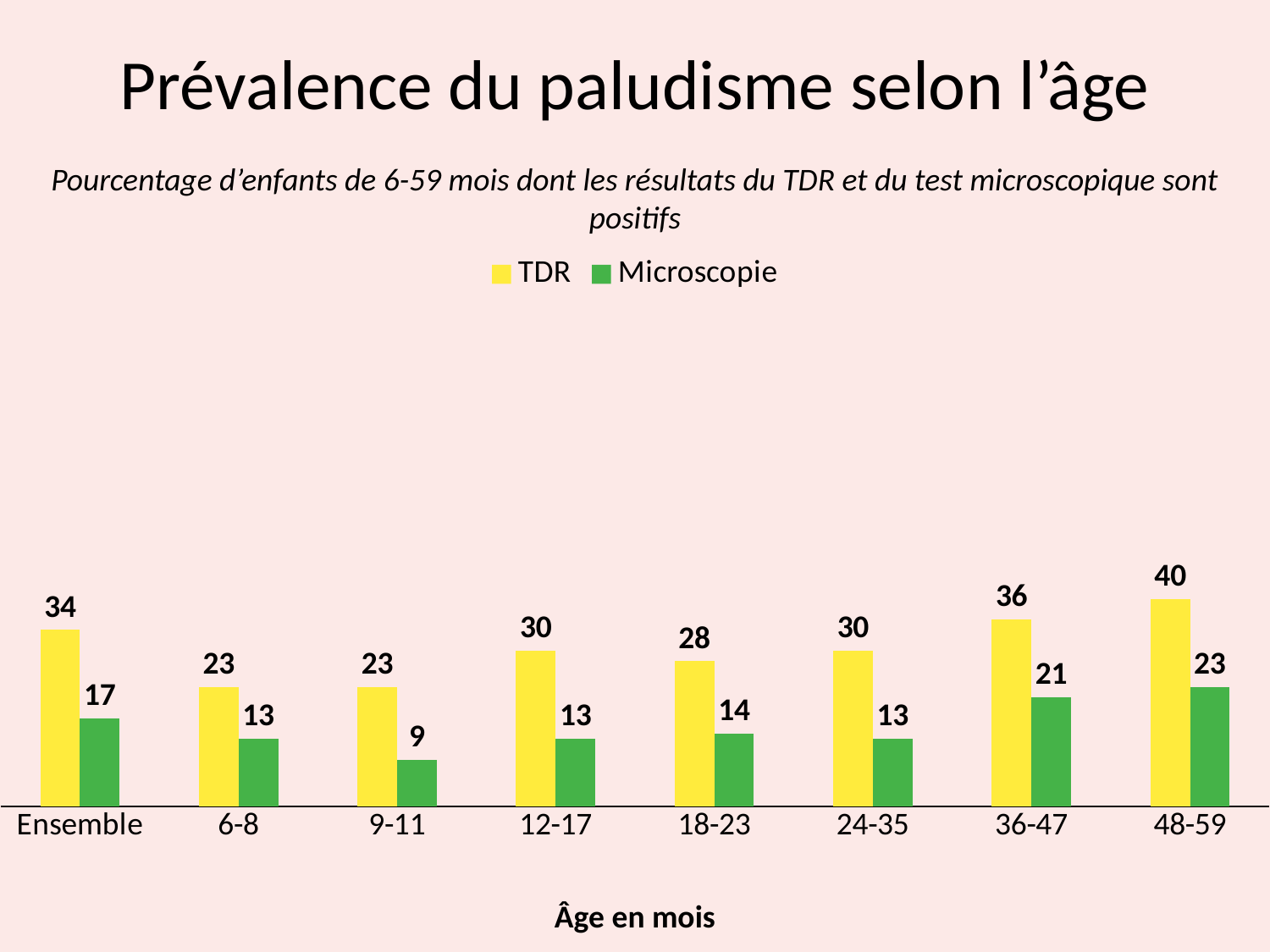

# Prévalence du paludisme selon l’âge
Pourcentage d’enfants de 6-59 mois dont les résultats du TDR et du test microscopique sont positifs

### Chart

| Category | TDR | Microscopie |
|---|---|---|
| Ensemble | 34.0 | 17.0 |
| 6-8 | 23.0 | 13.0 |
| 9-11 | 23.0 | 9.0 |
| 12-17 | 30.0 | 13.0 |
| 18-23 | 28.0 | 14.0 |
| 24-35 | 30.0 | 13.0 |
| 36-47 | 36.0 | 21.0 |
| 48-59 | 40.0 | 23.0 |
Âge en mois